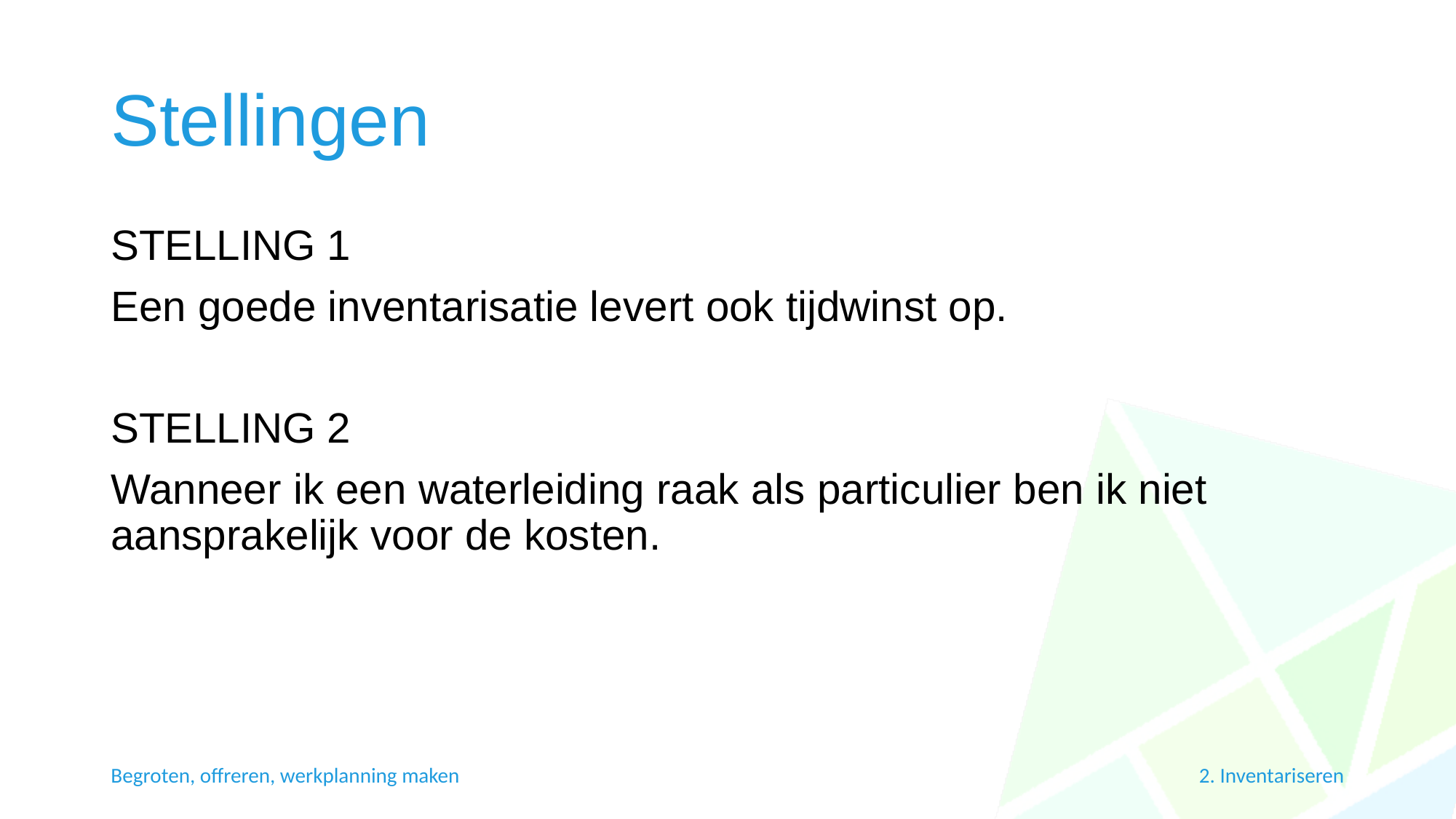

# Stellingen
STELLING 1
Een goede inventarisatie levert ook tijdwinst op.

STELLING 2
Wanneer ik een waterleiding raak als particulier ben ik niet aansprakelijk voor de kosten.

2. Inventariseren
Begroten, offreren, werkplanning maken